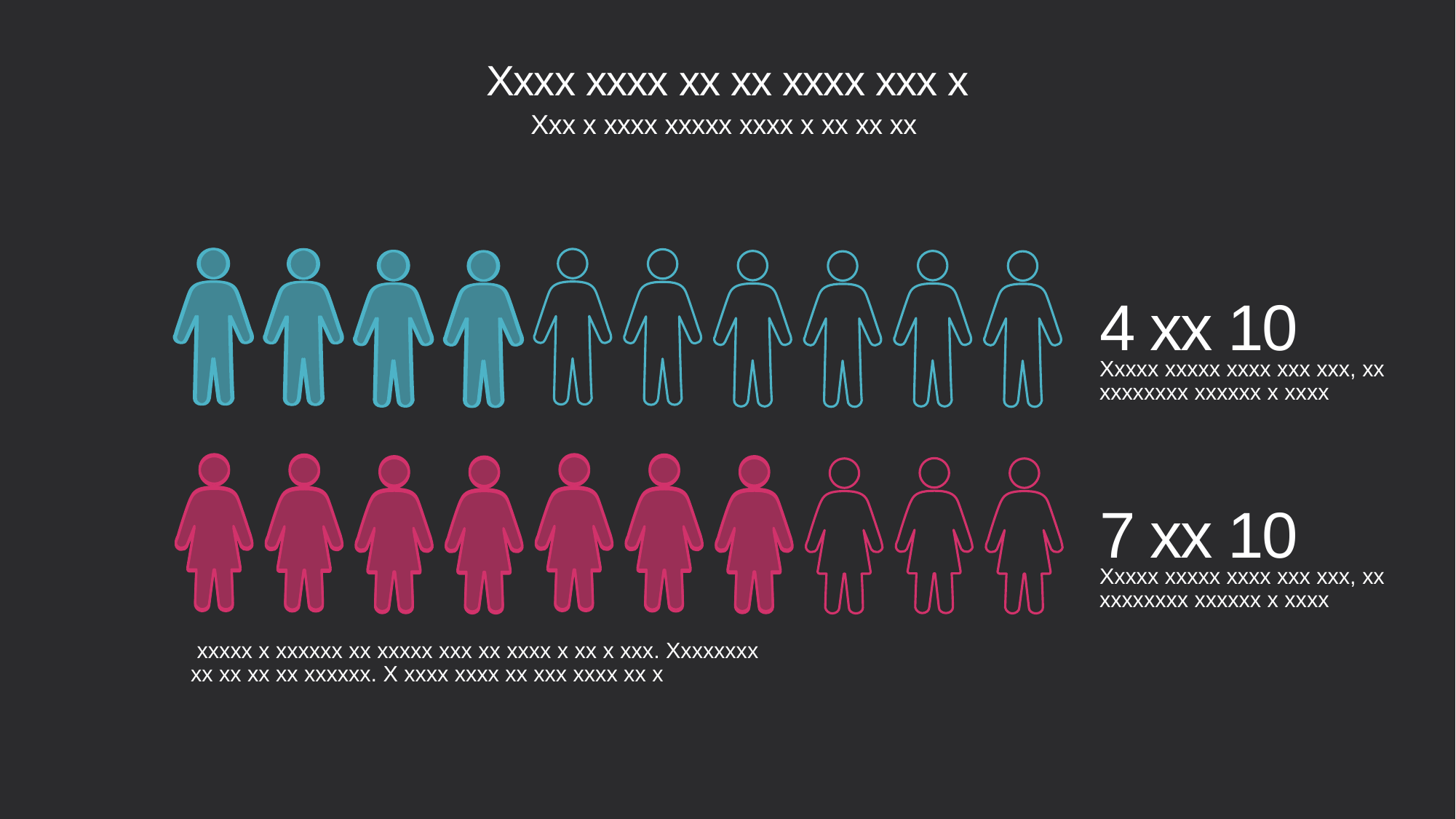

# Xxxx xxxx xx xx xxxx xxx x
Xxx x xxxx xxxxx xxxx x xx xx xx

4 xx 10
Xxxxx xxxxx xxxx xxx xxx, xx xxxxxxxx xxxxxx x xxxx

7 xx 10
Xxxxx xxxxx xxxx xxx xxx, xx xxxxxxxx xxxxxx x xxxx
 xxxxx x xxxxxx xx xxxxx xxx xx xxxx x xx x xxx. Xxxxxxxx
xx xx xx xx xxxxxx. X xxxx xxxx xx xxx xxxx xx x